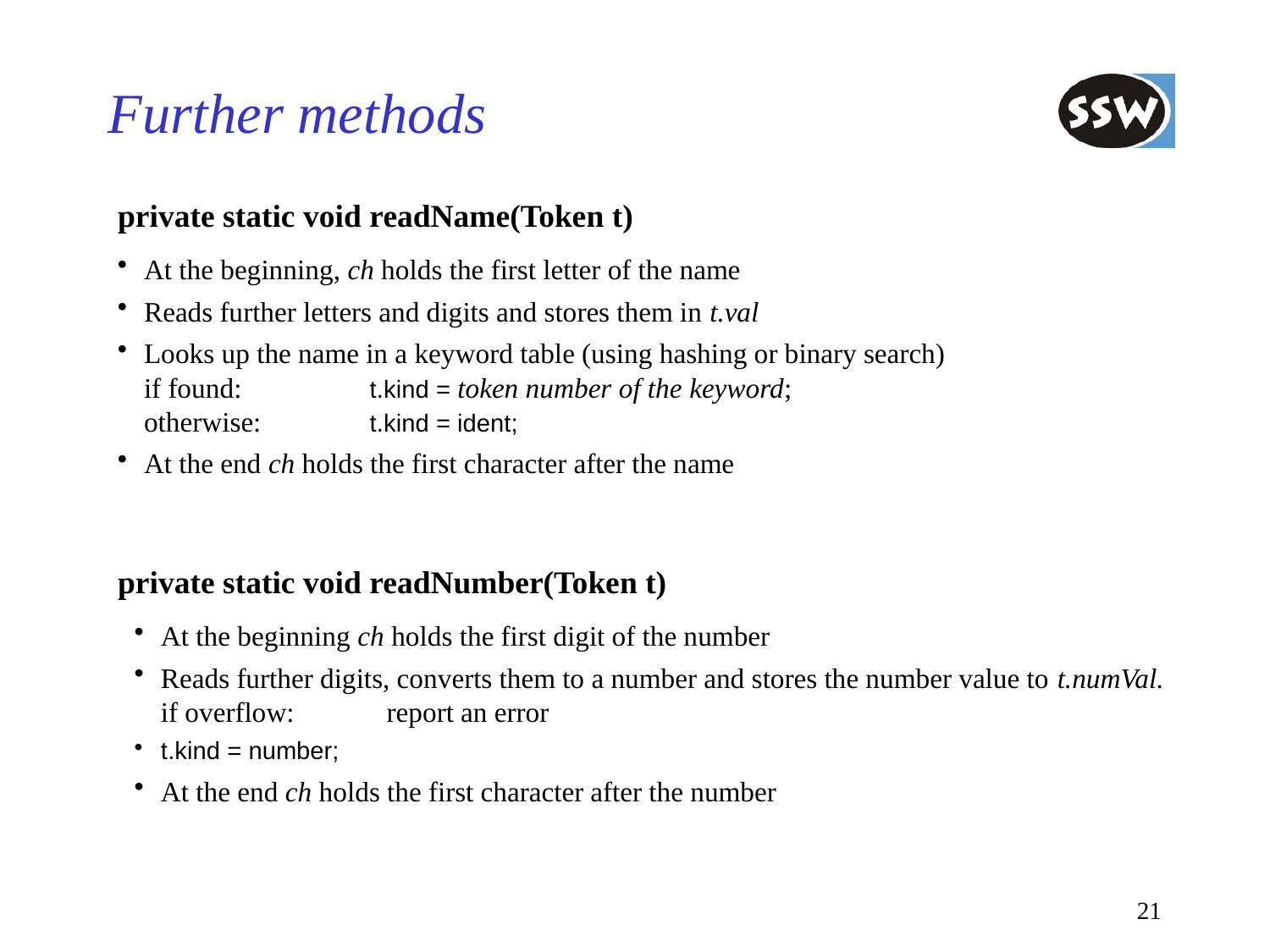

# Further methods
private static void readName(Token t)
At the beginning, ch holds the first letter of the name
Reads further letters and digits and stores them in t.val
Looks up the name in a keyword table (using hashing or binary search)
if found:	t.kind = token number of the keyword;
otherwise:	t.kind = ident;
At the end ch holds the first character after the name
private static void readNumber(Token t)
At the beginning ch holds the first digit of the number
Reads further digits, converts them to a number and stores the number value to t.numVal.
if overflow:	report an error
t.kind = number;
At the end ch holds the first character after the number
21